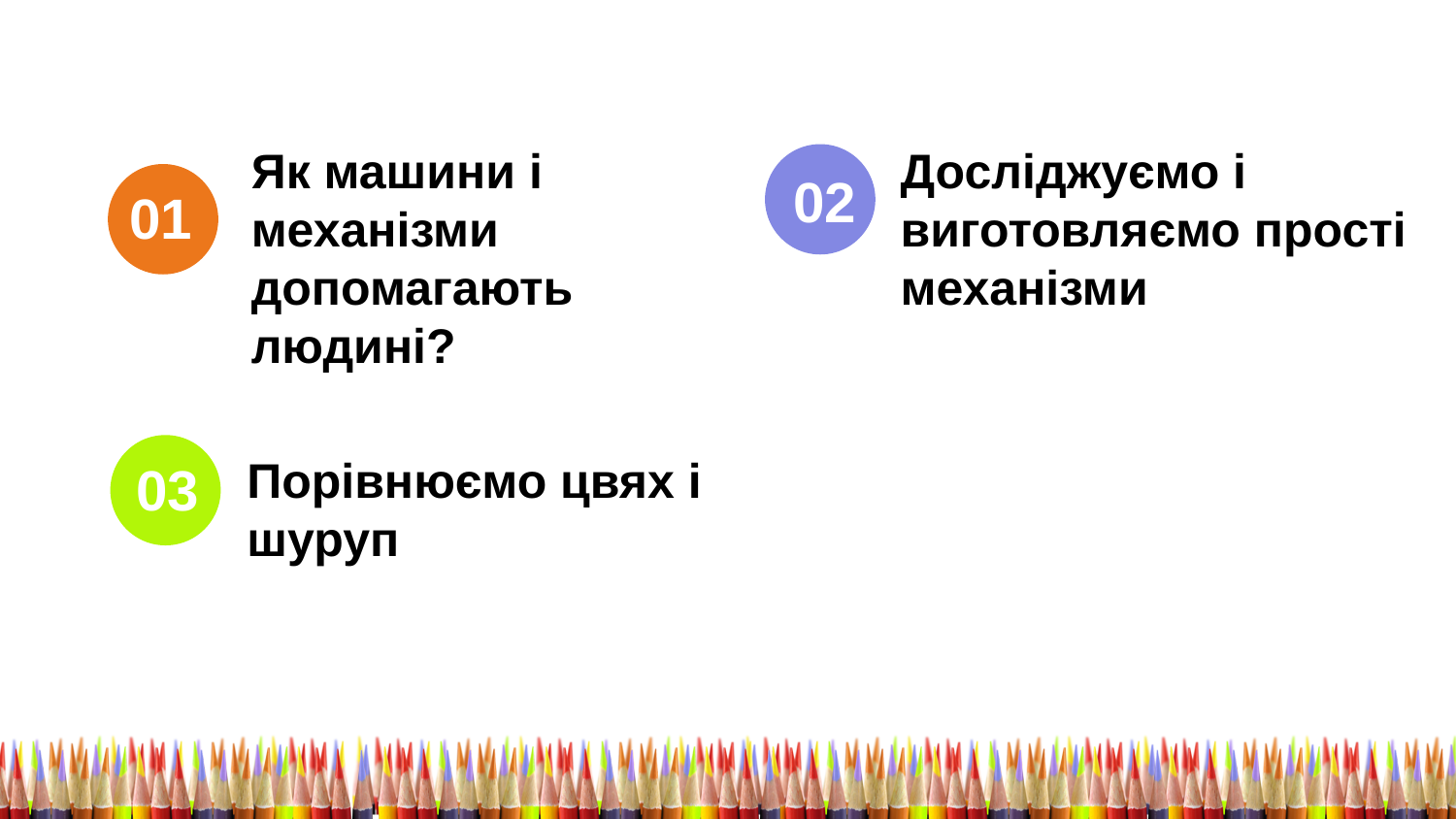

Як машини і
механізми
допомагають
людині?
Досліджуємо і
виготовляємо прості
механізми

02
01

Порівнюємо цвях і
шуруп
04
03